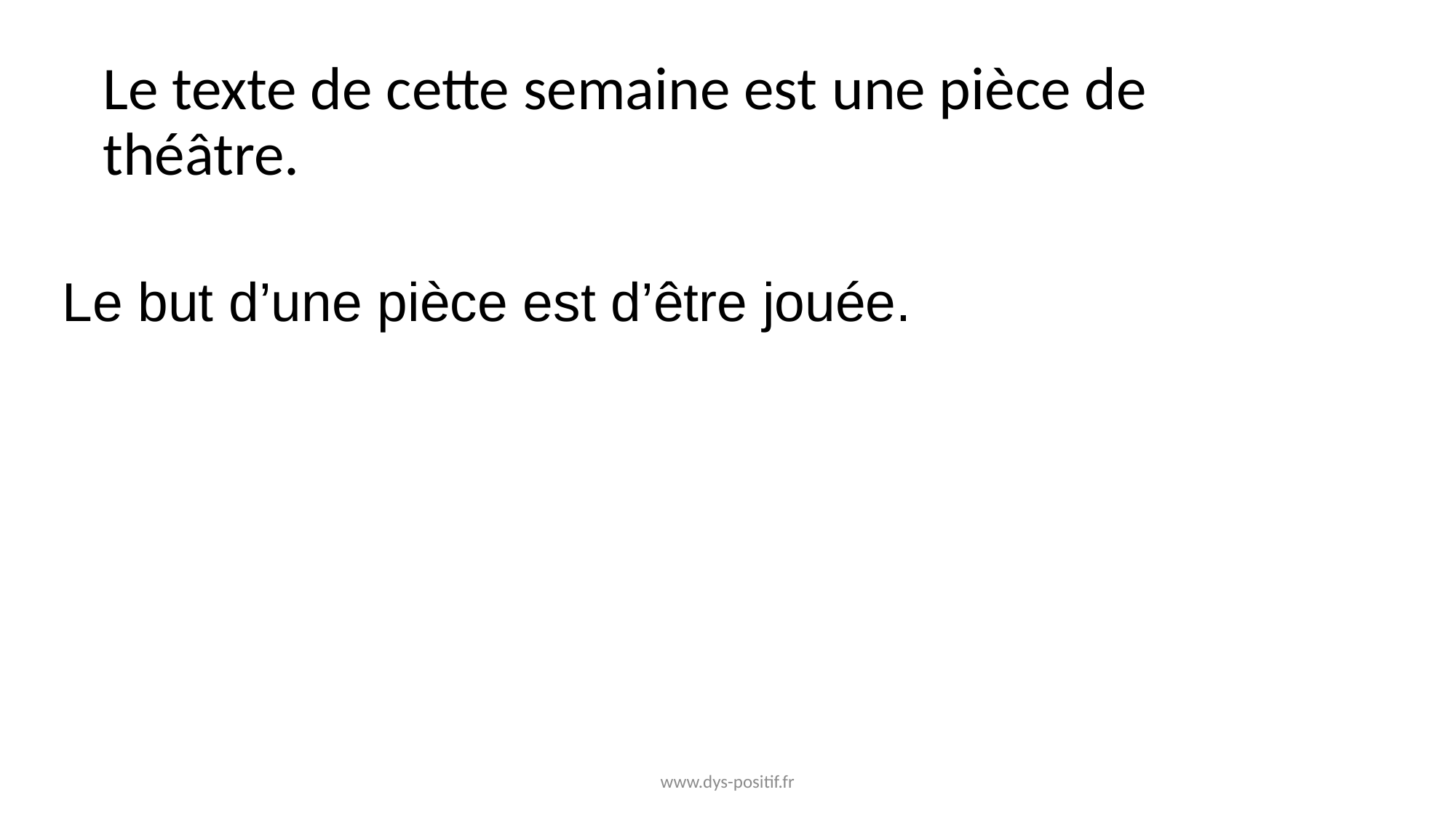

# Le texte de cette semaine est une pièce de théâtre.
Le but d’une pièce est d’être jouée.

www.dys-positif.fr